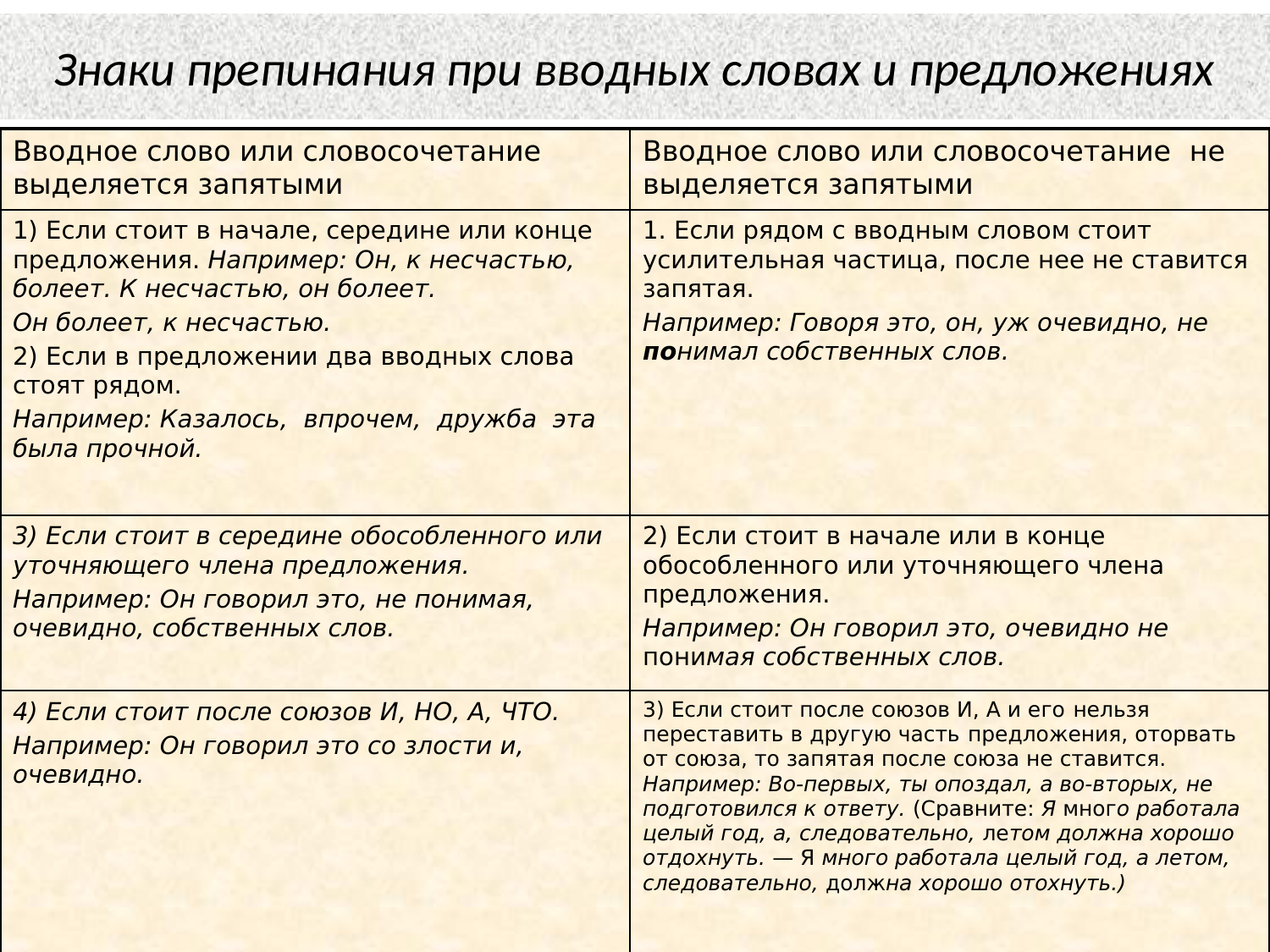

# Знаки препинания при вводных словах и предложениях
| Вводное слово или словосочетание выделяется запятыми | Вводное слово или словосочетание не выделяется запятыми |
| --- | --- |
| 1) Если стоит в начале, середине или конце предложения. Например: Он, к несчастью, болеет. К несчастью, он болеет. Он болеет, к несчастью. 2) Если в предложении два вводных слова стоят рядом. Например: Казалось, впрочем, дружба эта была прочной. | 1. Если рядом с вводным словом стоит усилительная частица, после нее не ставится запятая. Например: Говоря это, он, уж очевидно, не понимал собственных слов. |
| 3) Если стоит в середине обособленного или уточняющего члена предложения. Например: Он говорил это, не понимая, очевидно, собственных слов. | 2) Если стоит в начале или в конце обособленного или уточняющего члена предложения. Например: Он говорил это, очевидно не понимая собственных слов. |
| 4) Если стоит после союзов И, НО, А, ЧТО. Например: Он говорил это со злости и, очевидно. | 3) Если стоит после союзов И, А и его нельзя переставить в другую часть предложения, оторвать от союза, то запятая после союза не ставится. Например: Во-первых, ты опоздал, а во-вторых, не подготовился к ответу. (Сравните: Я много работала целый год, а, следовательно, летом должна хорошо отдохнуть. — Я много работала целый год, а летом, следовательно, должна хорошо отохнуть.) |